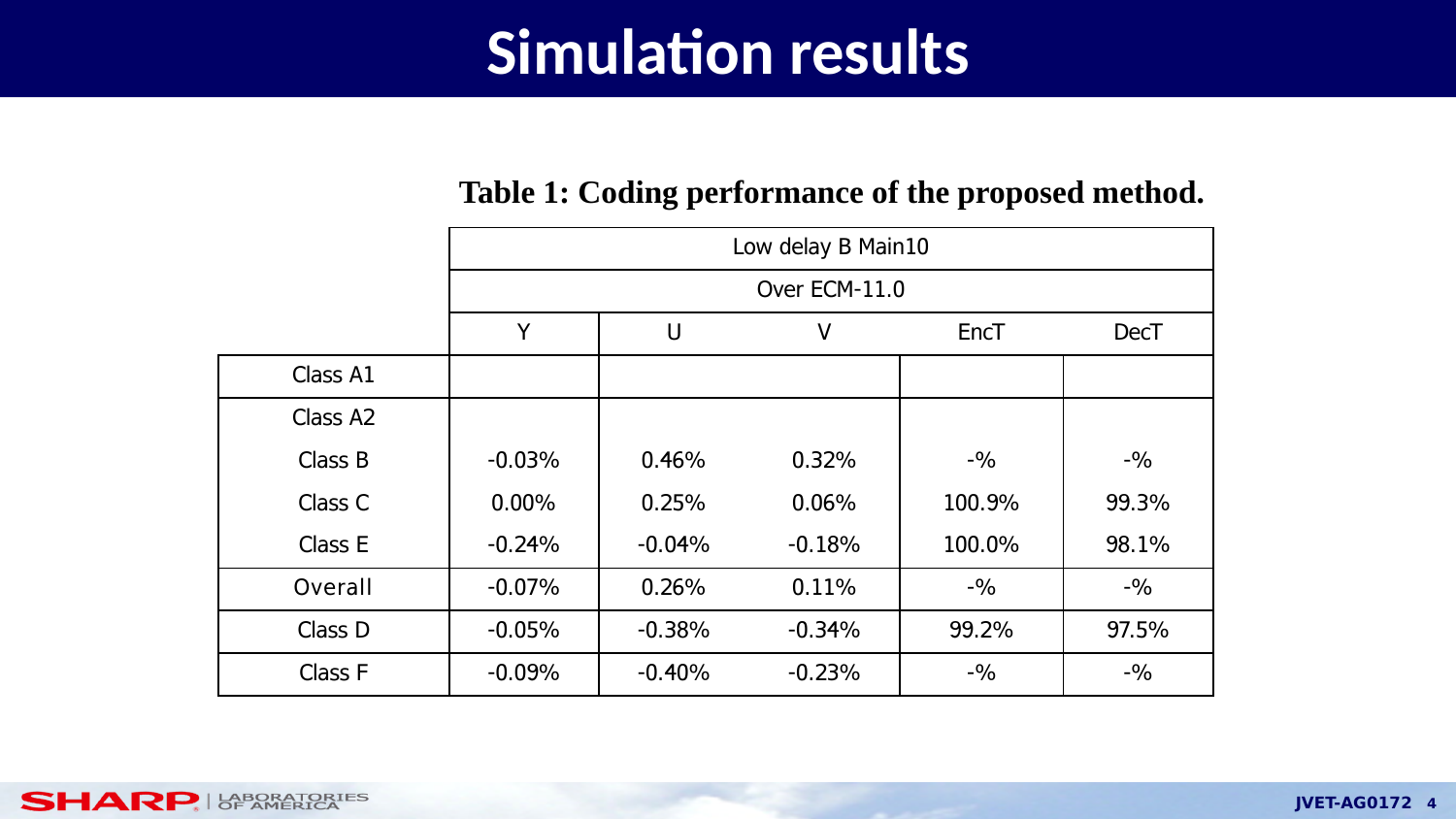

# Simulation results
 Table 1: Coding performance of the proposed method.
|  | Low delay B Main10 |  |  |  |  |
| --- | --- | --- | --- | --- | --- |
|  | Over ECM-11.0 |  |  |  |  |
|  | Y | U | V | EncT | DecT |
| Class A1 |  |  |  |  |  |
| Class A2 |  |  |  |  |  |
| Class B | -0.03% | 0.46% | 0.32% | -% | -% |
| Class C | 0.00% | 0.25% | 0.06% | 100.9% | 99.3% |
| Class E | -0.24% | -0.04% | -0.18% | 100.0% | 98.1% |
| Overall | -0.07% | 0.26% | 0.11% | -% | -% |
| Class D | -0.05% | -0.38% | -0.34% | 99.2% | 97.5% |
| Class F | -0.09% | -0.40% | -0.23% | -% | -% |